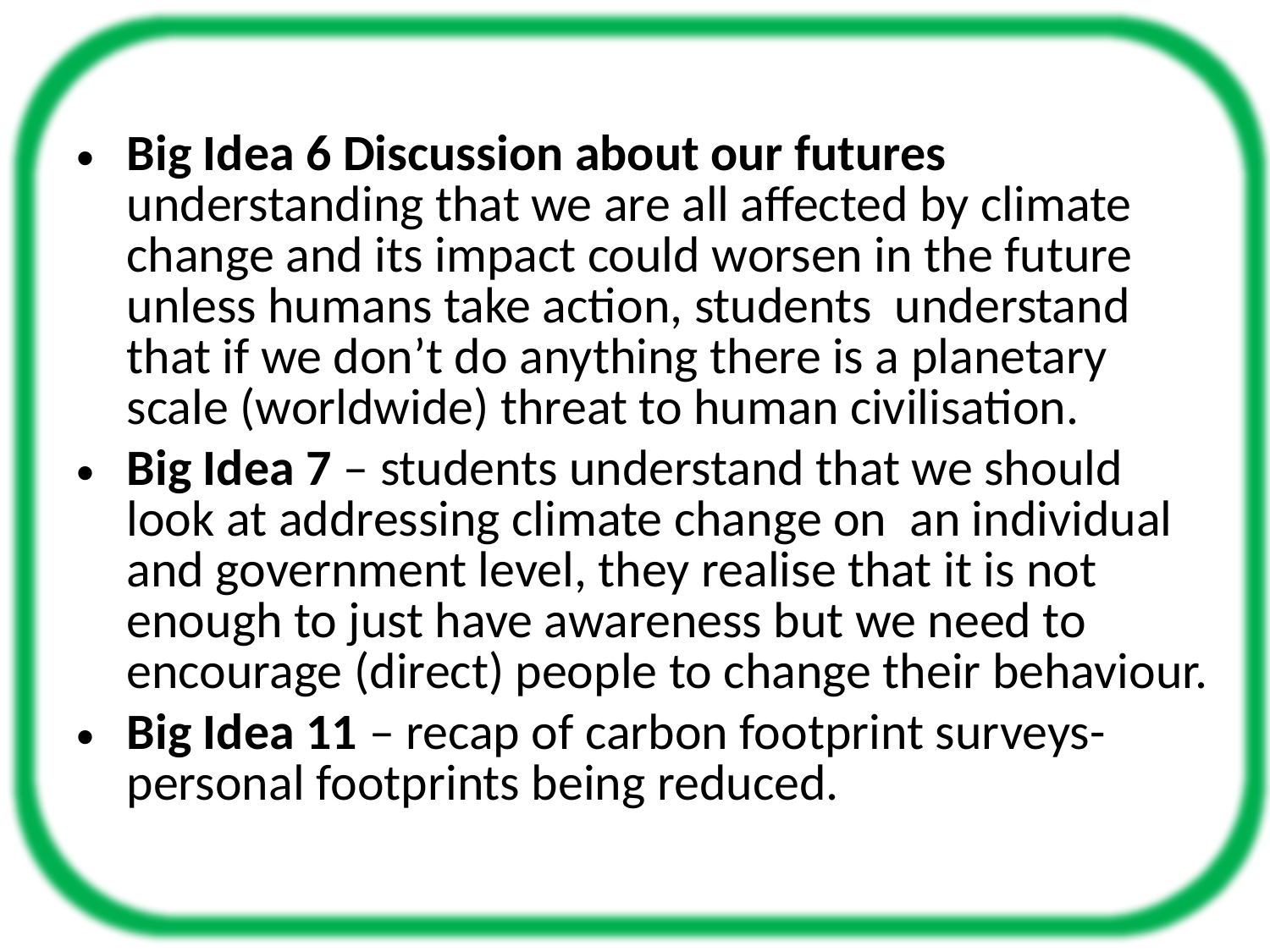

Big Idea 6 Discussion about our futures understanding that we are all affected by climate change and its impact could worsen in the future unless humans take action, students  understand that if we don’t do anything there is a planetary scale (worldwide) threat to human civilisation.
Big Idea 7 – students understand that we should look at addressing climate change on  an individual and government level, they realise that it is not enough to just have awareness but we need to encourage (direct) people to change their behaviour.
Big Idea 11 – recap of carbon footprint surveys- personal footprints being reduced.